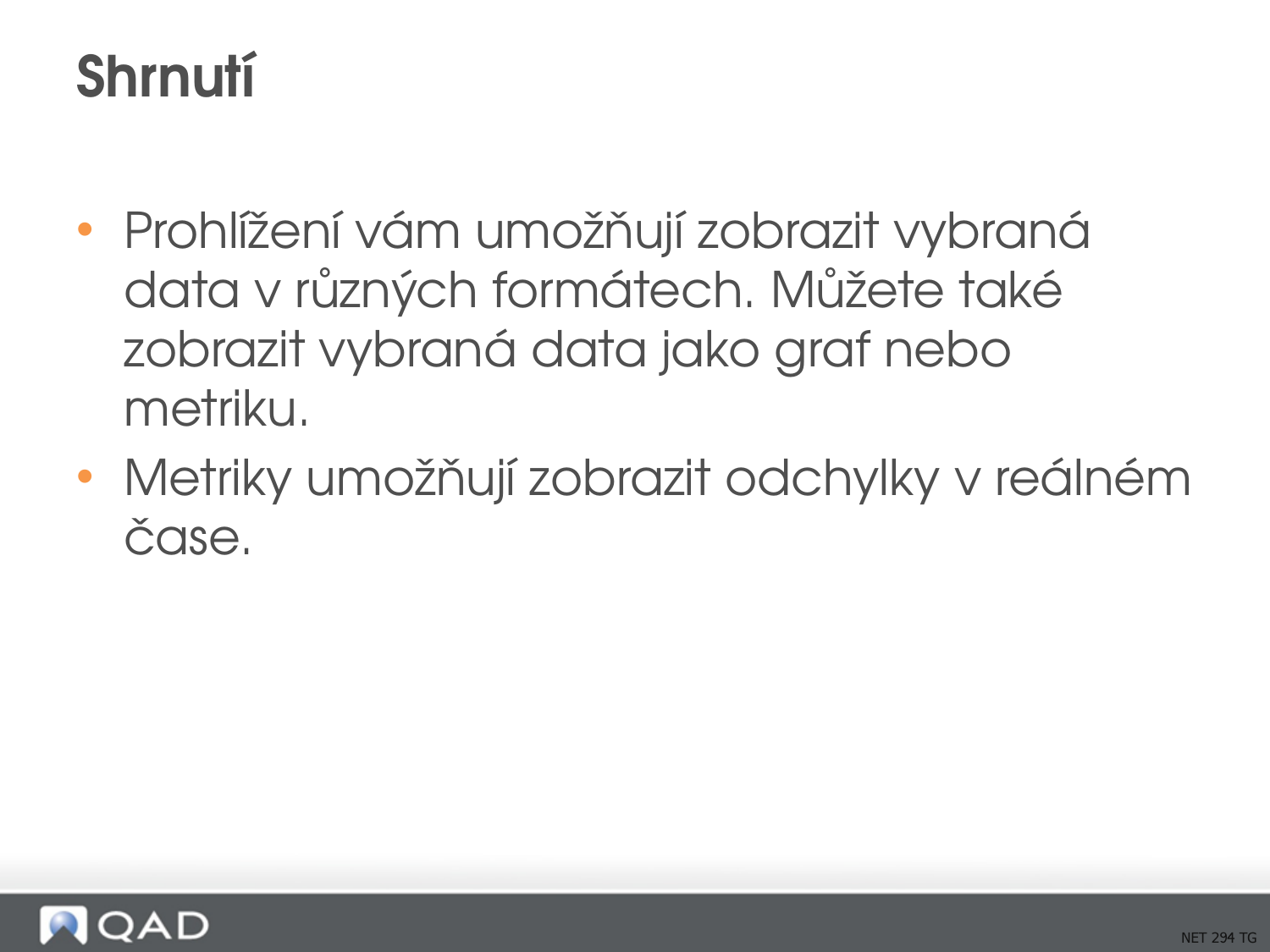

# Shrnutí

Prohlížení vám umožňují zobrazit vybraná data v různých formátech. Můžete také zobrazit vybraná data jako graf nebo metriku.
Metriky umožňují zobrazit odchylky v reálném čase.
NET 294 TG